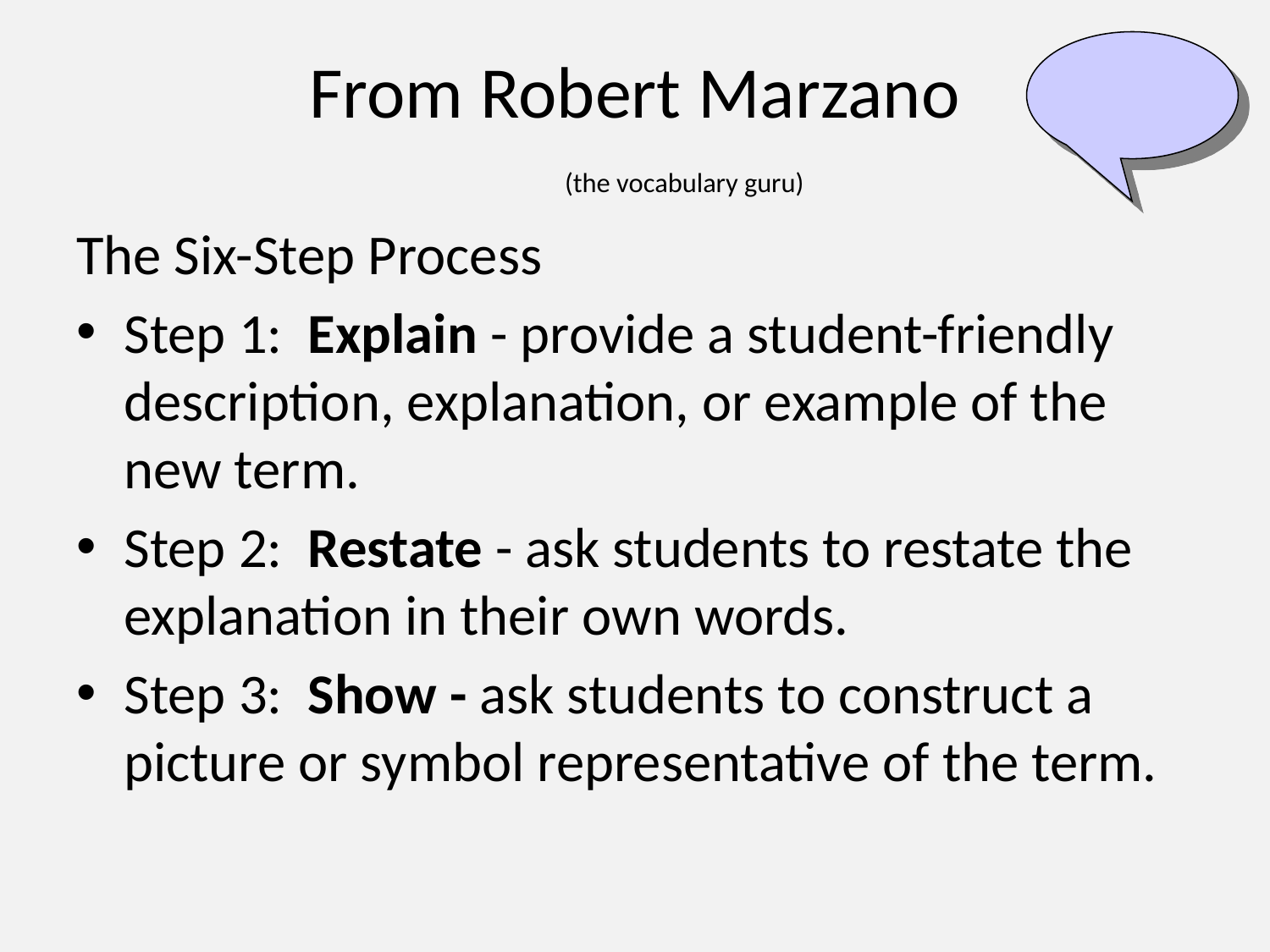

# From Robert Marzano (the vocabulary guru)
The Six-Step Process
Step 1:  Explain - provide a student-friendly description, explanation, or example of the new term.
Step 2:  Restate - ask students to restate the explanation in their own words.
Step 3:  Show - ask students to construct a picture or symbol representative of the term.